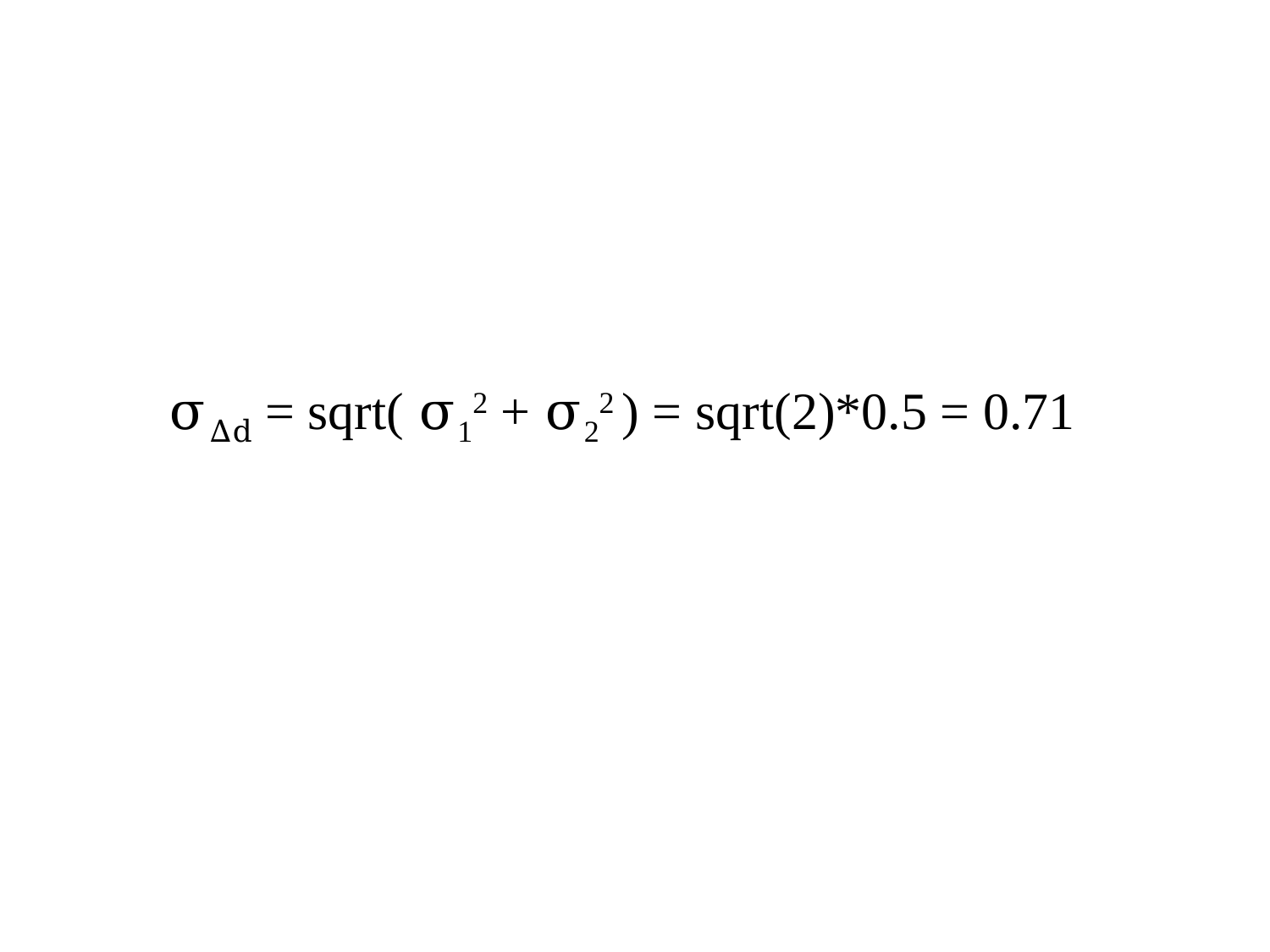

σΔd = sqrt( σ12 + σ22 ) = sqrt(2)*0.5 = 0.71